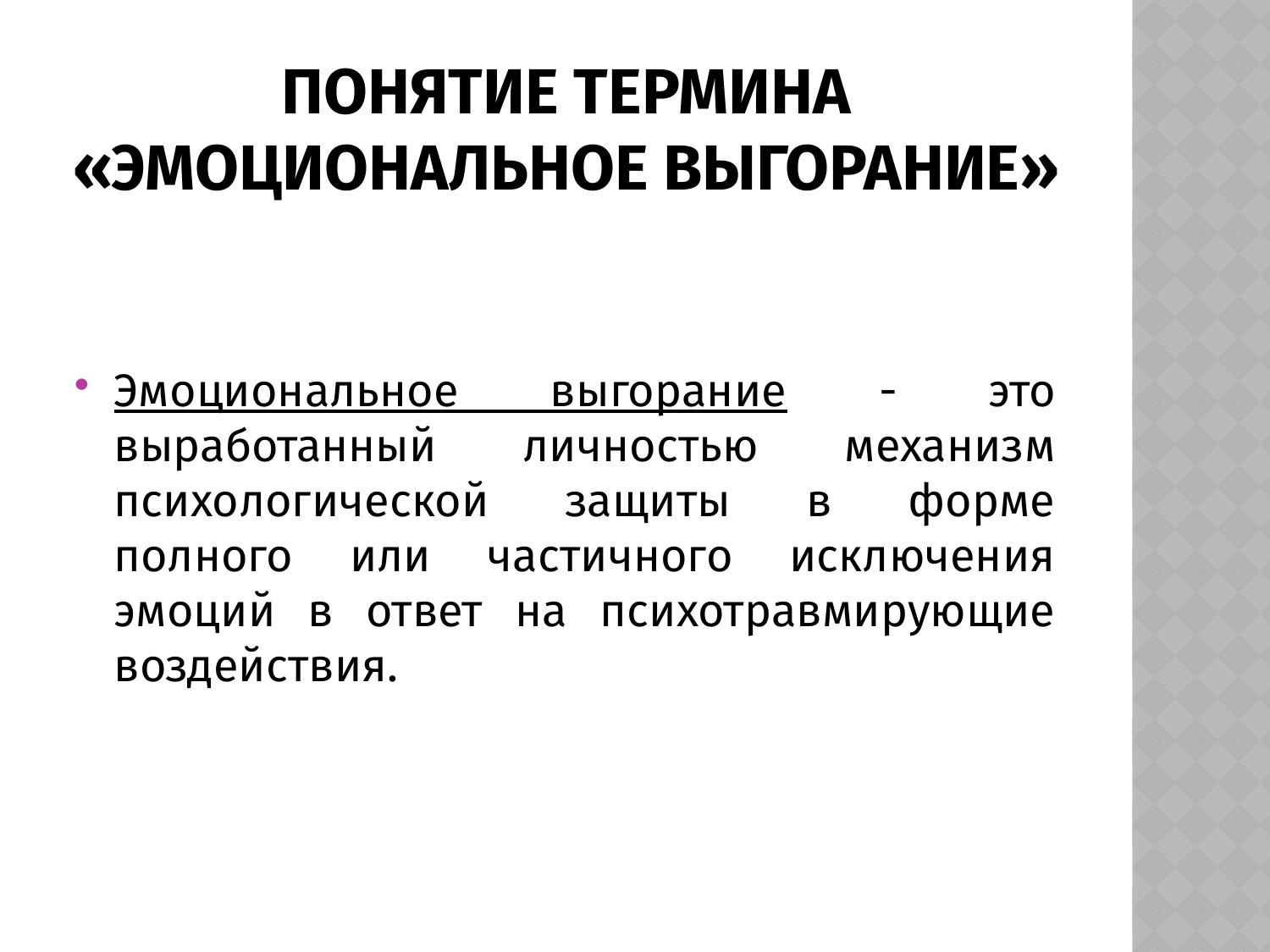

# Понятие термина «Эмоциональное выгорание»

Эмоциональное выгорание - это выработанный личностью механизм психологической защиты в форме полного или частичного исключения эмоций в ответ на психотравмирующие воздействия.